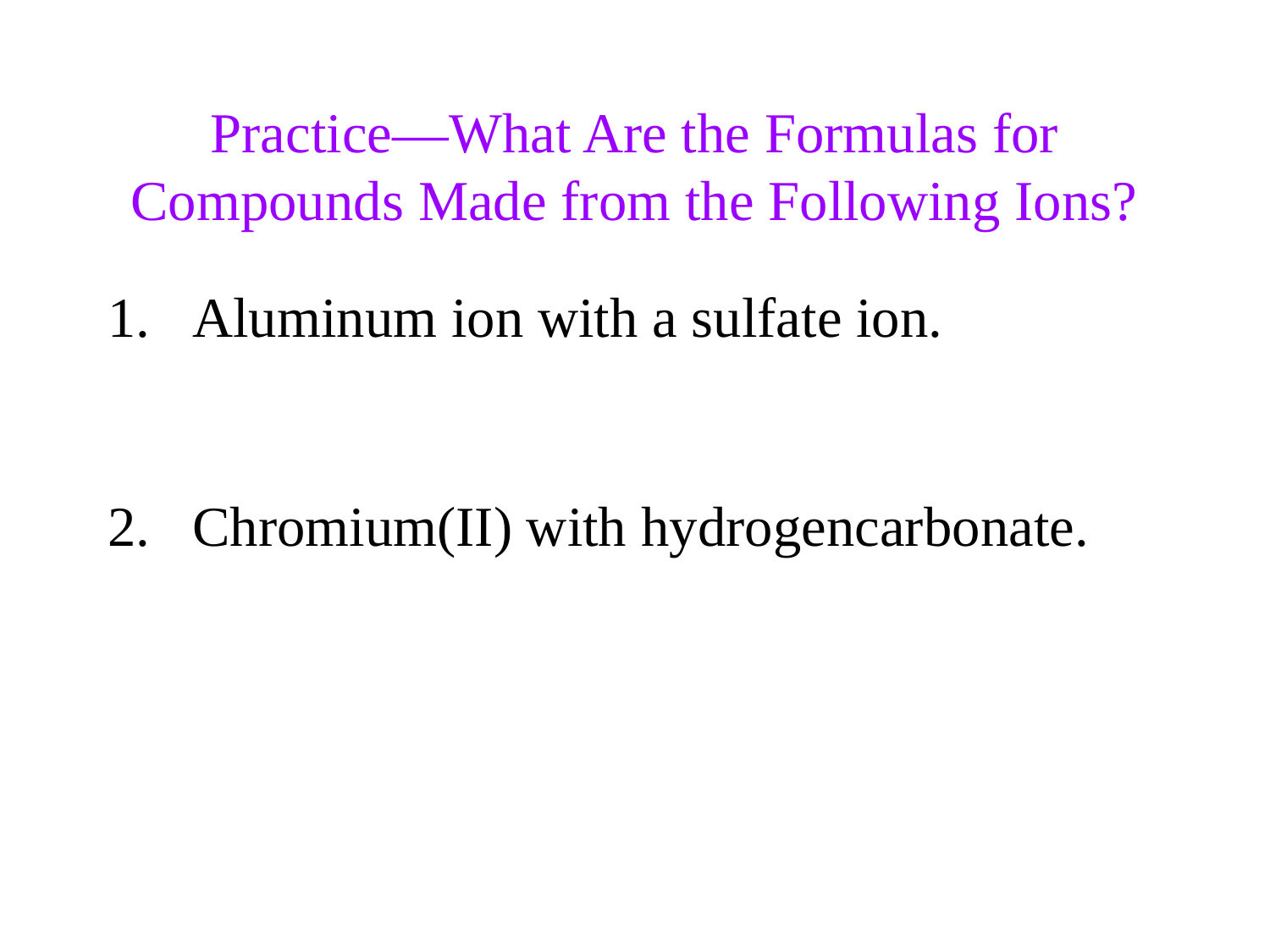

Practice—What Are the Formulas for Compounds Made from the Following Ions?
Aluminum ion with a sulfate ion.
Chromium(II) with hydrogencarbonate.